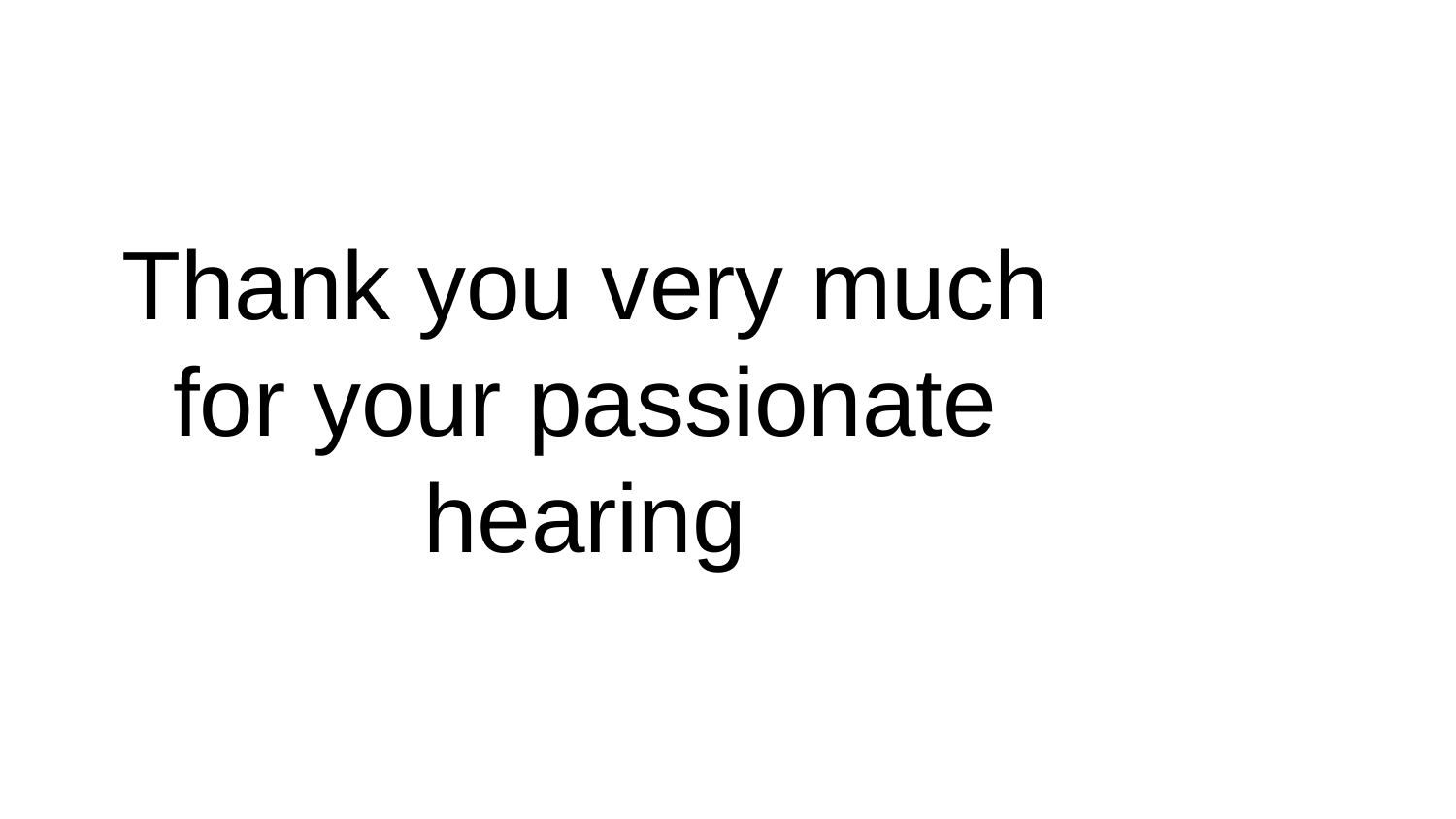

Thank you very much for your passionate hearing